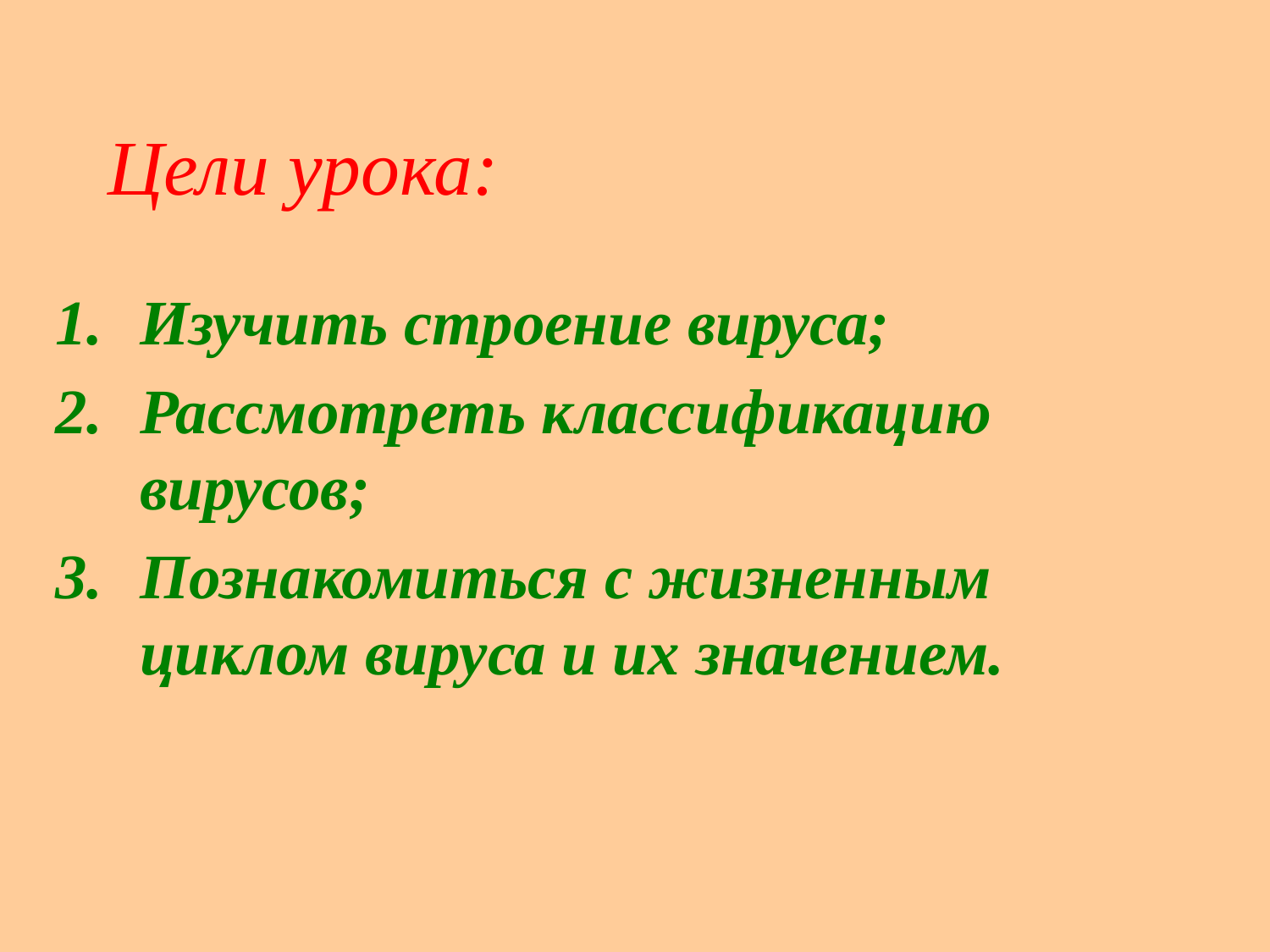

# Цели урока:
Изучить строение вируса;
Рассмотреть классификацию вирусов;
Познакомиться с жизненным циклом вируса и их значением.